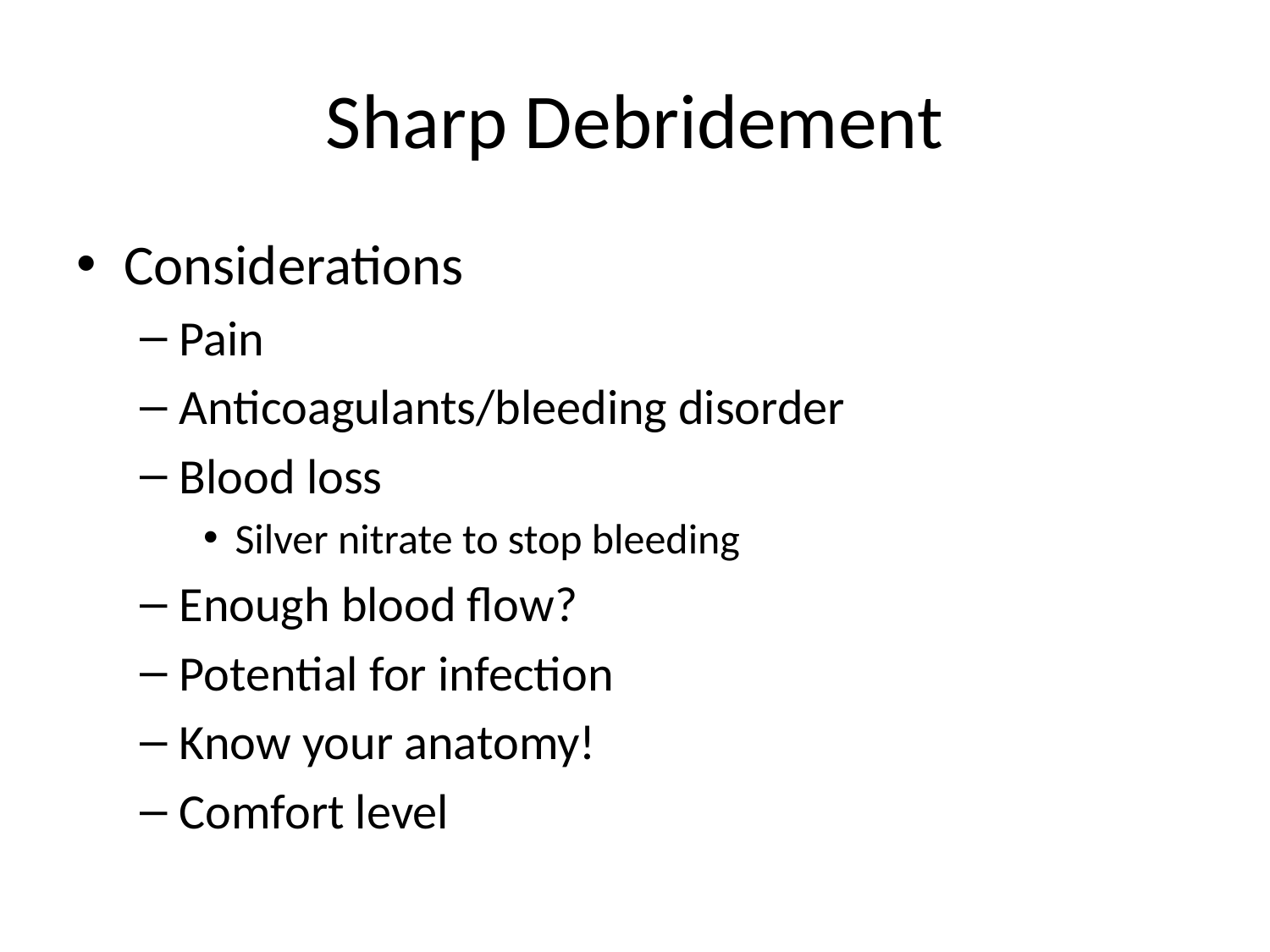

# Sharp Debridement
Considerations
Pain
Anticoagulants/bleeding disorder
Blood loss
Silver nitrate to stop bleeding
Enough blood flow?
Potential for infection
Know your anatomy!
Comfort level